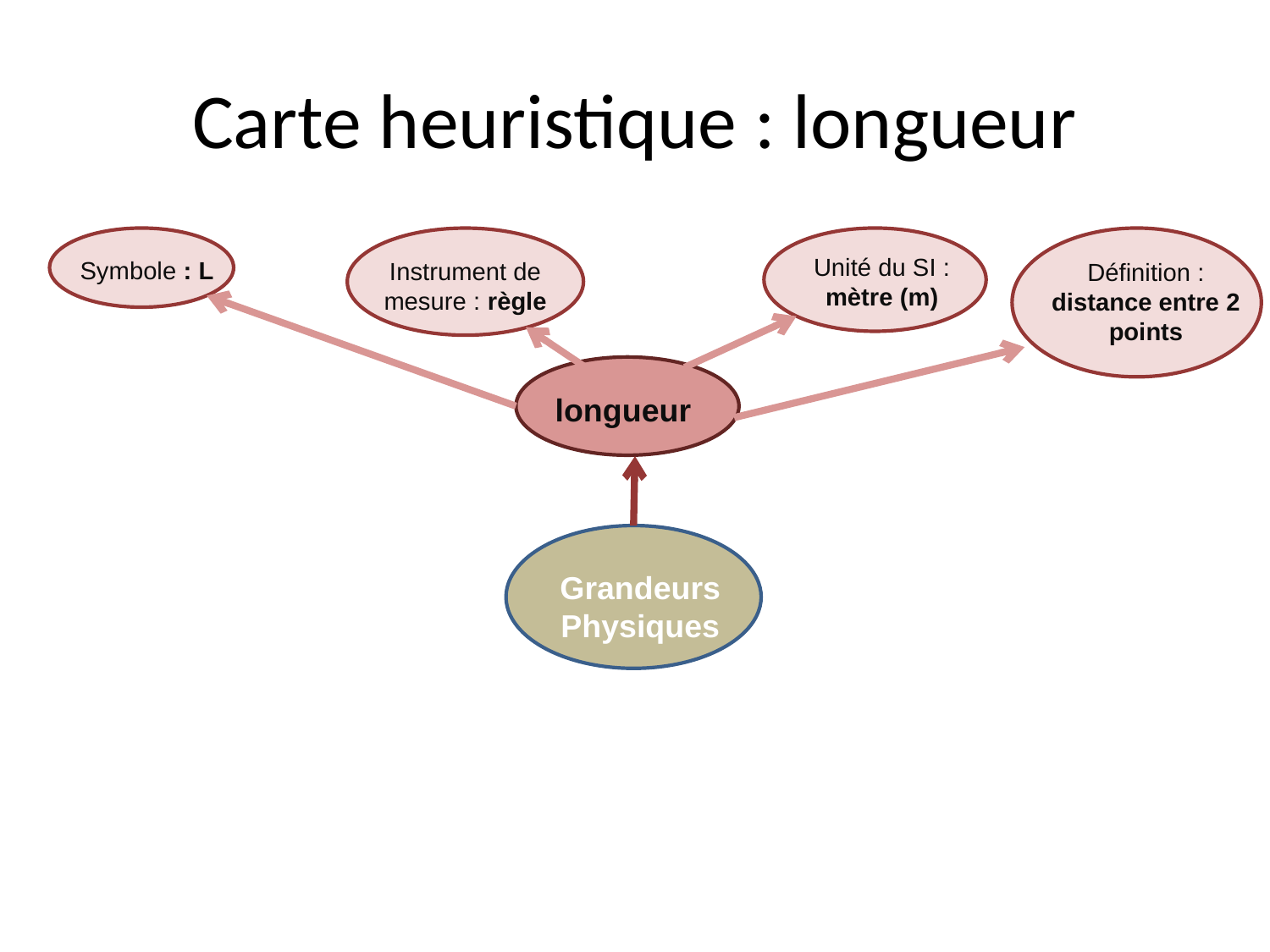

# Carte heuristique : longueur

Symbole : L

Instrument de mesure : règle

Unité du SI : mètre (m)

Définition : distance entre 2 points

longueur

Grandeurs Physiques